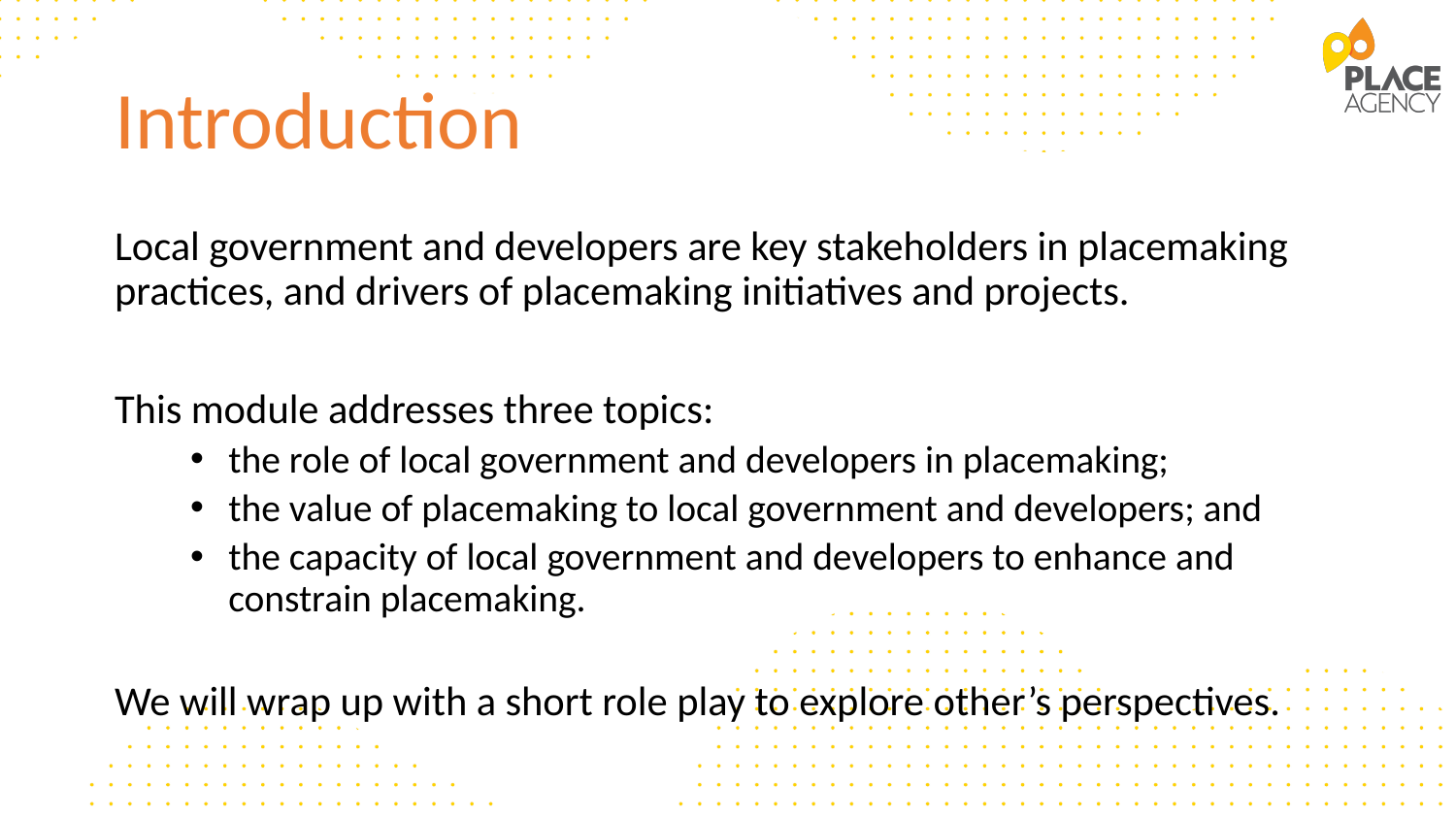

# Introduction
Local government and developers are key stakeholders in placemaking practices, and drivers of placemaking initiatives and projects.

This module addresses three topics:
the role of local government and developers in placemaking;
the value of placemaking to local government and developers; and
the capacity of local government and developers to enhance and constrain placemaking.

We will wrap up with a short role play to explore other’s perspectives.